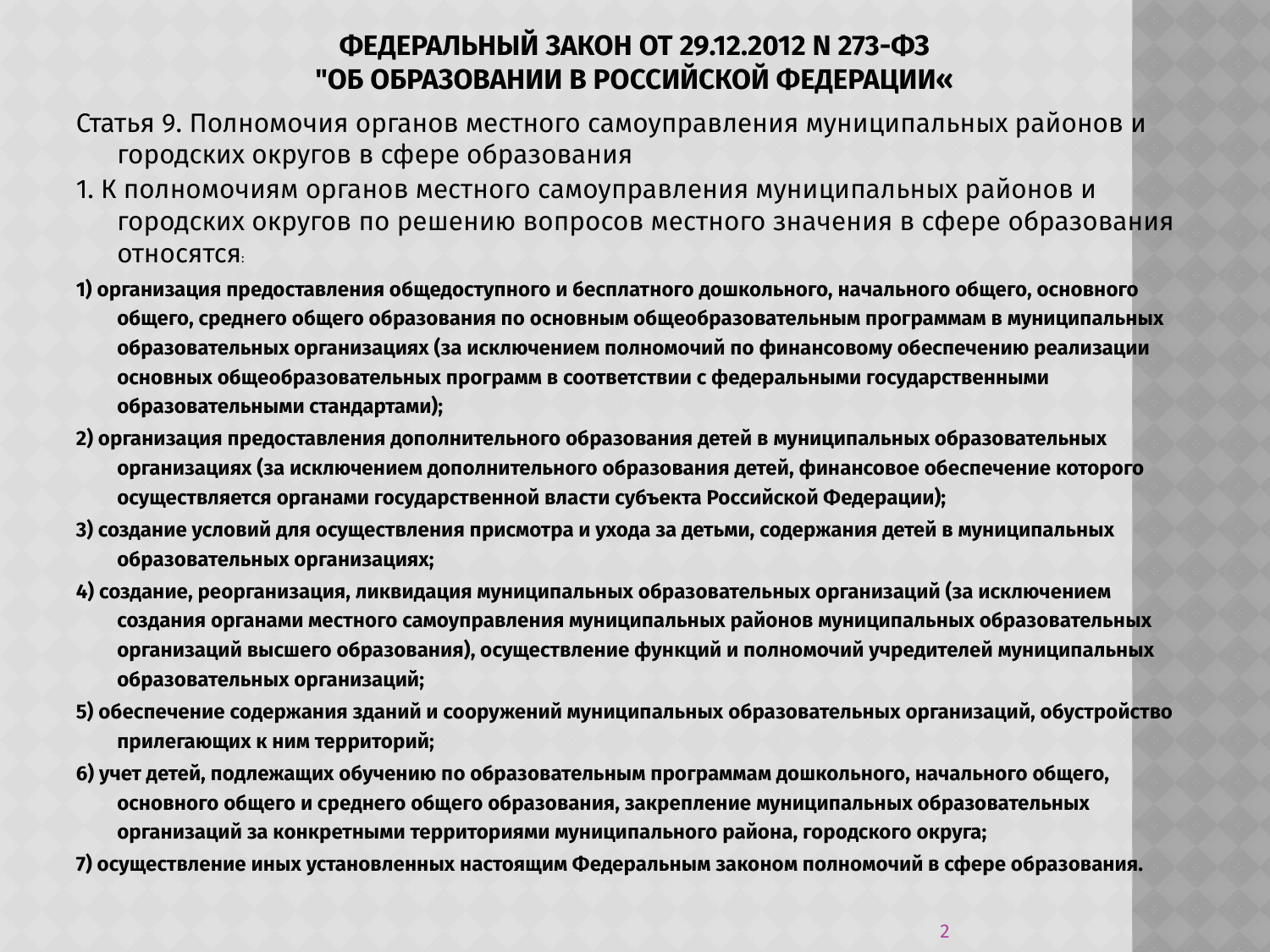

# Федеральный закон от 29.12.2012 N 273-ФЗ "Об образовании в Российской Федерации«
Статья 9. Полномочия органов местного самоуправления муниципальных районов и городских округов в сфере образования
1. К полномочиям органов местного самоуправления муниципальных районов и городских округов по решению вопросов местного значения в сфере образования относятся:
1) организация предоставления общедоступного и бесплатного дошкольного, начального общего, основного общего, среднего общего образования по основным общеобразовательным программам в муниципальных образовательных организациях (за исключением полномочий по финансовому обеспечению реализации основных общеобразовательных программ в соответствии с федеральными государственными образовательными стандартами);
2) организация предоставления дополнительного образования детей в муниципальных образовательных организациях (за исключением дополнительного образования детей, финансовое обеспечение которого осуществляется органами государственной власти субъекта Российской Федерации);
3) создание условий для осуществления присмотра и ухода за детьми, содержания детей в муниципальных образовательных организациях;
4) создание, реорганизация, ликвидация муниципальных образовательных организаций (за исключением создания органами местного самоуправления муниципальных районов муниципальных образовательных организаций высшего образования), осуществление функций и полномочий учредителей муниципальных образовательных организаций;
5) обеспечение содержания зданий и сооружений муниципальных образовательных организаций, обустройство прилегающих к ним территорий;
6) учет детей, подлежащих обучению по образовательным программам дошкольного, начального общего, основного общего и среднего общего образования, закрепление муниципальных образовательных организаций за конкретными территориями муниципального района, городского округа;
7) осуществление иных установленных настоящим Федеральным законом полномочий в сфере образования.

2